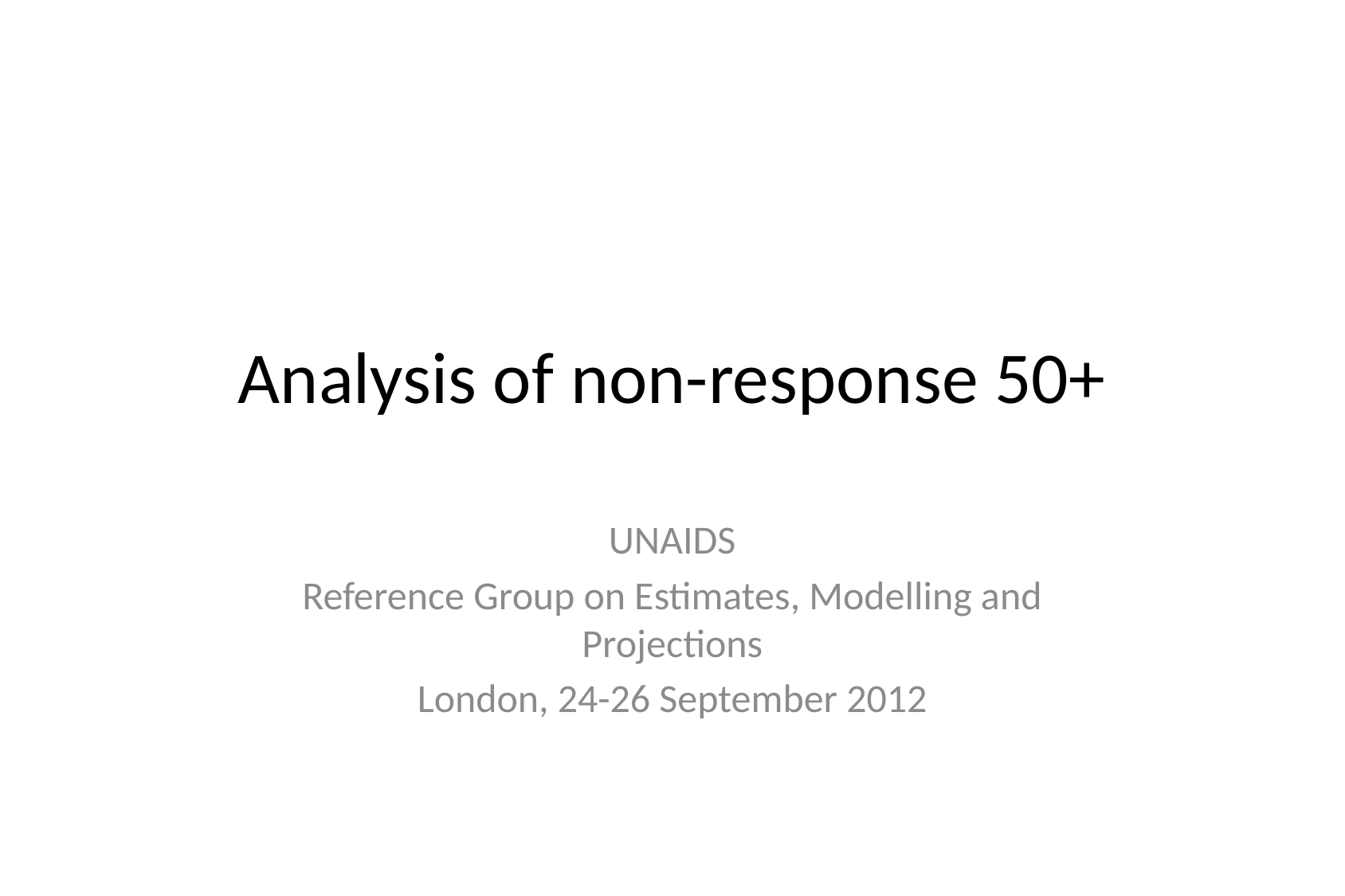

# Analysis of non-response 50+
UNAIDS
Reference Group on Estimates, Modelling and Projections
London, 24-26 September 2012